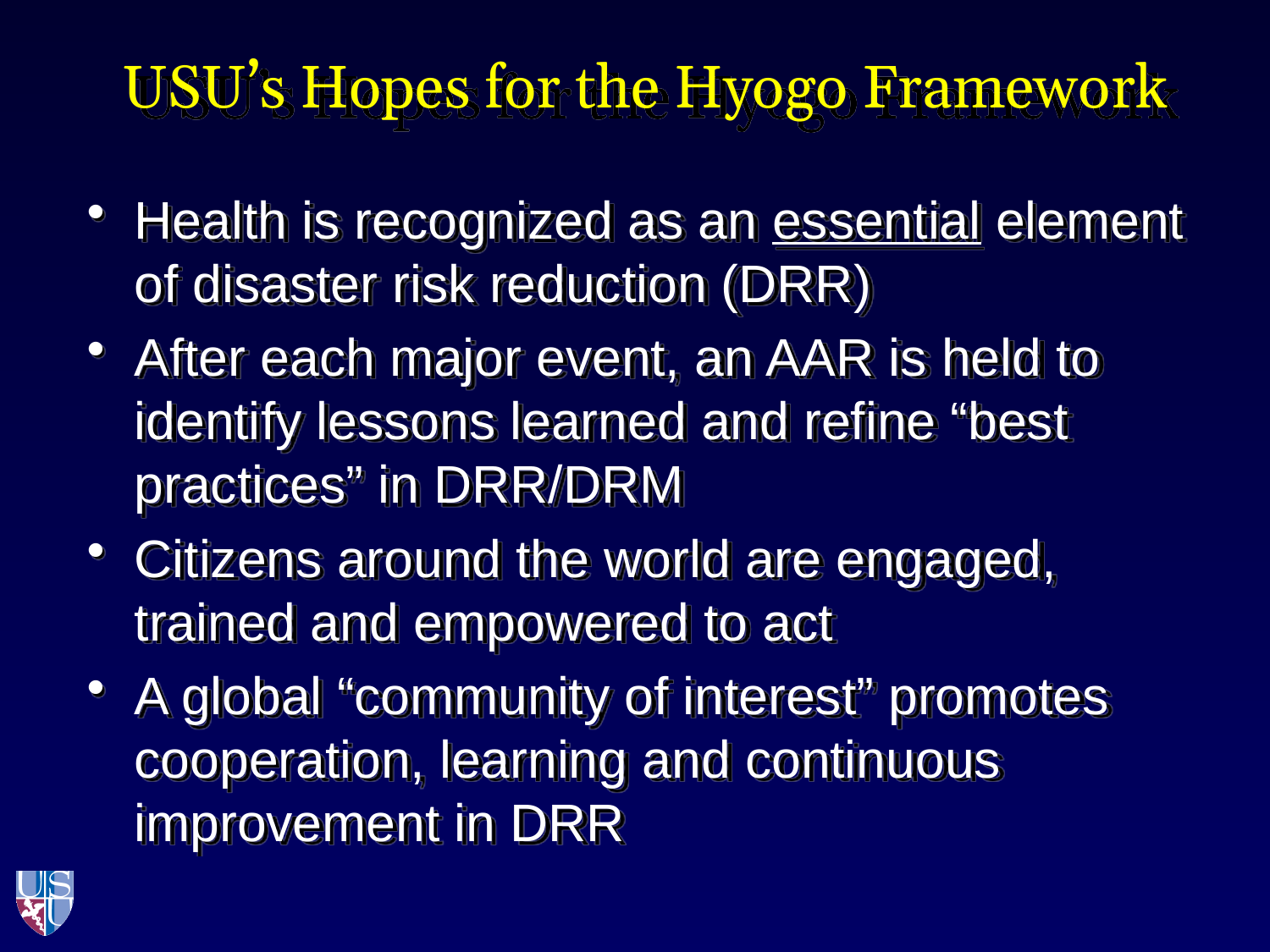

# USU’s Hopes for the Hyogo Framework
Health is recognized as an essential element of disaster risk reduction (DRR)
After each major event, an AAR is held to identify lessons learned and refine “best practices” in DRR/DRM
Citizens around the world are engaged, trained and empowered to act
A global “community of interest” promotes cooperation, learning and continuous improvement in DRR